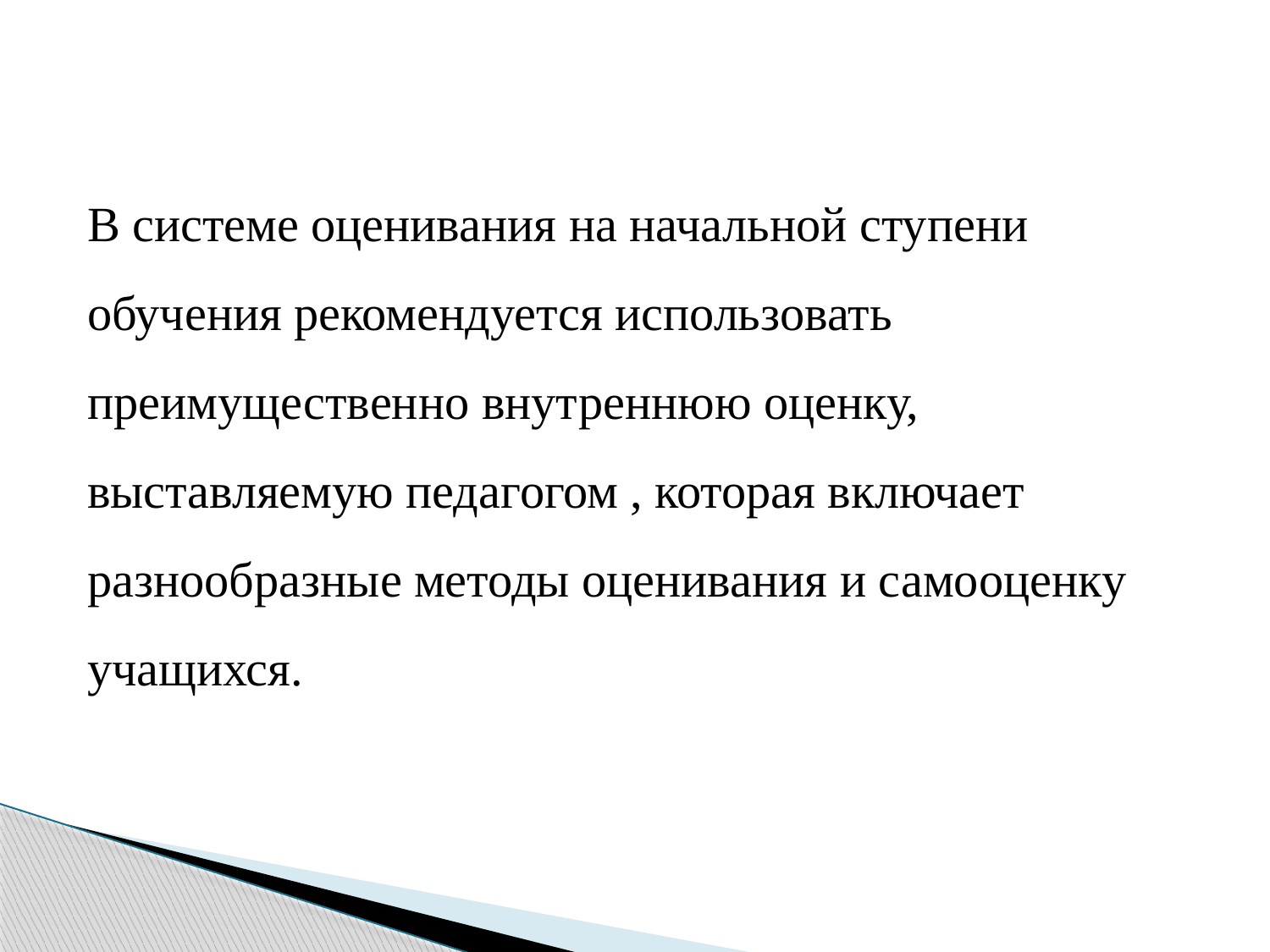

В системе оценивания на начальной ступени обучения рекомендуется использовать преимущественно внутреннюю оценку, выставляемую педагогом , которая включает разнообразные методы оценивания и самооценку учащихся.